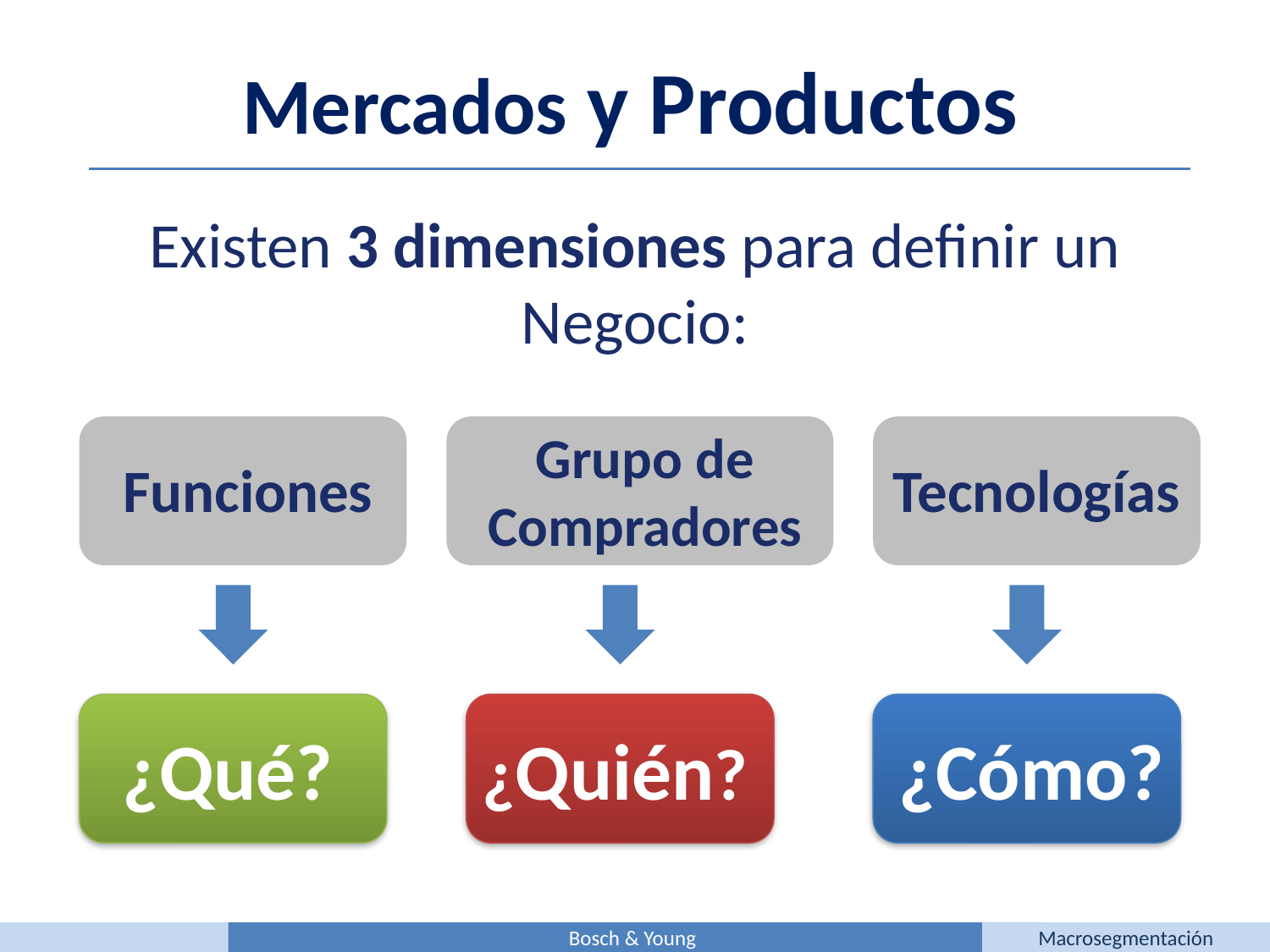

Mercados y Productos
Existen 3 dimensiones para definir un Negocio:
Grupo de Compradores

Funciones

Tecnologías

¿Qué?

¿Quién?

¿Cómo?

Bosch & Young
Macrosegmentación